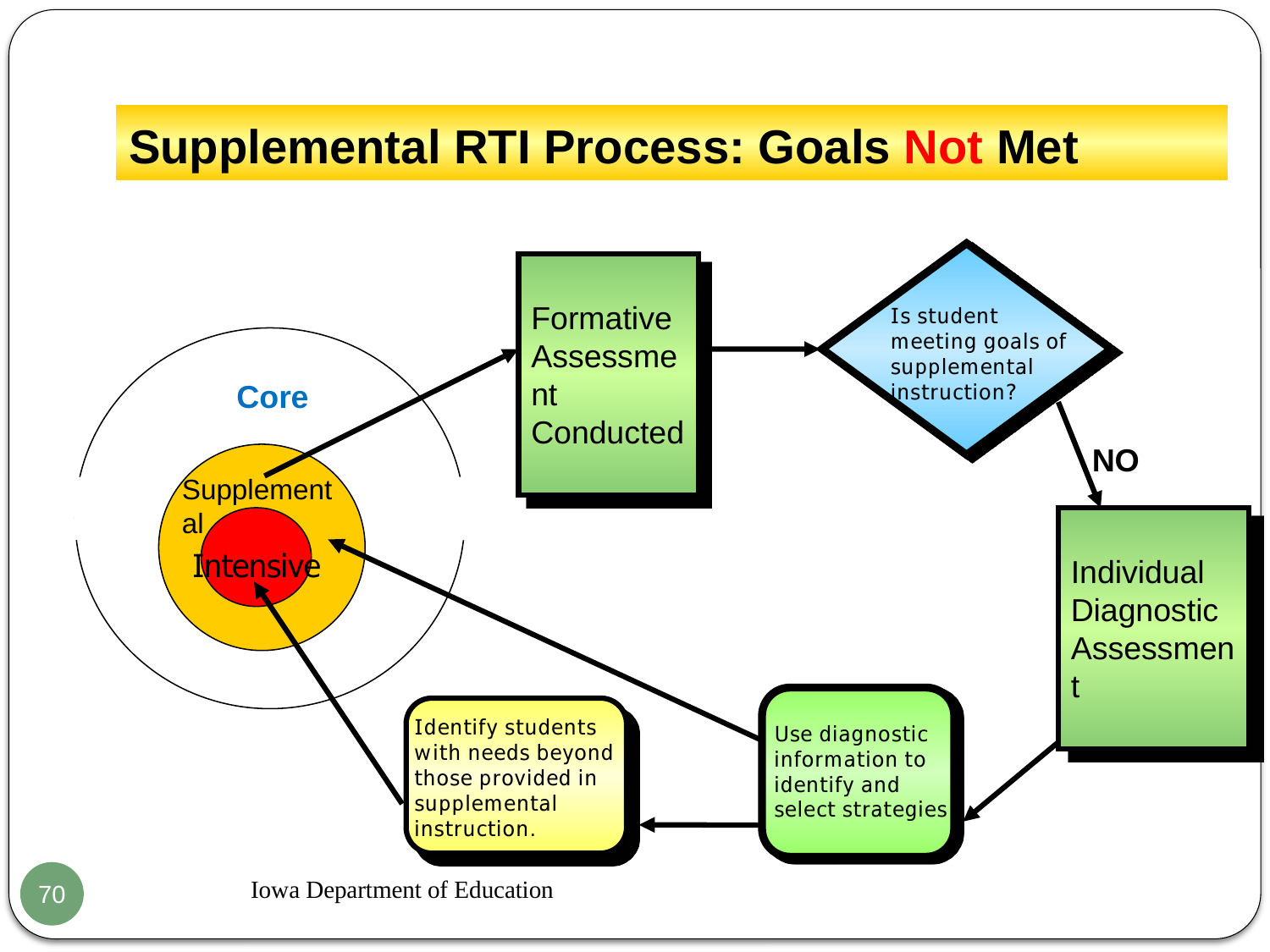

Supplemental RTI Process: Goals Not Met

Is student meeting goals of supplemental instruction?

Formative Assessment Conducted

Core

NO

Supplemental

Individual Diagnostic Assessment

Intensive

Use diagnostic information to identify and select strategies

Identify students with needs beyond those provided in supplemental instruction.

Iowa Department of Education
70